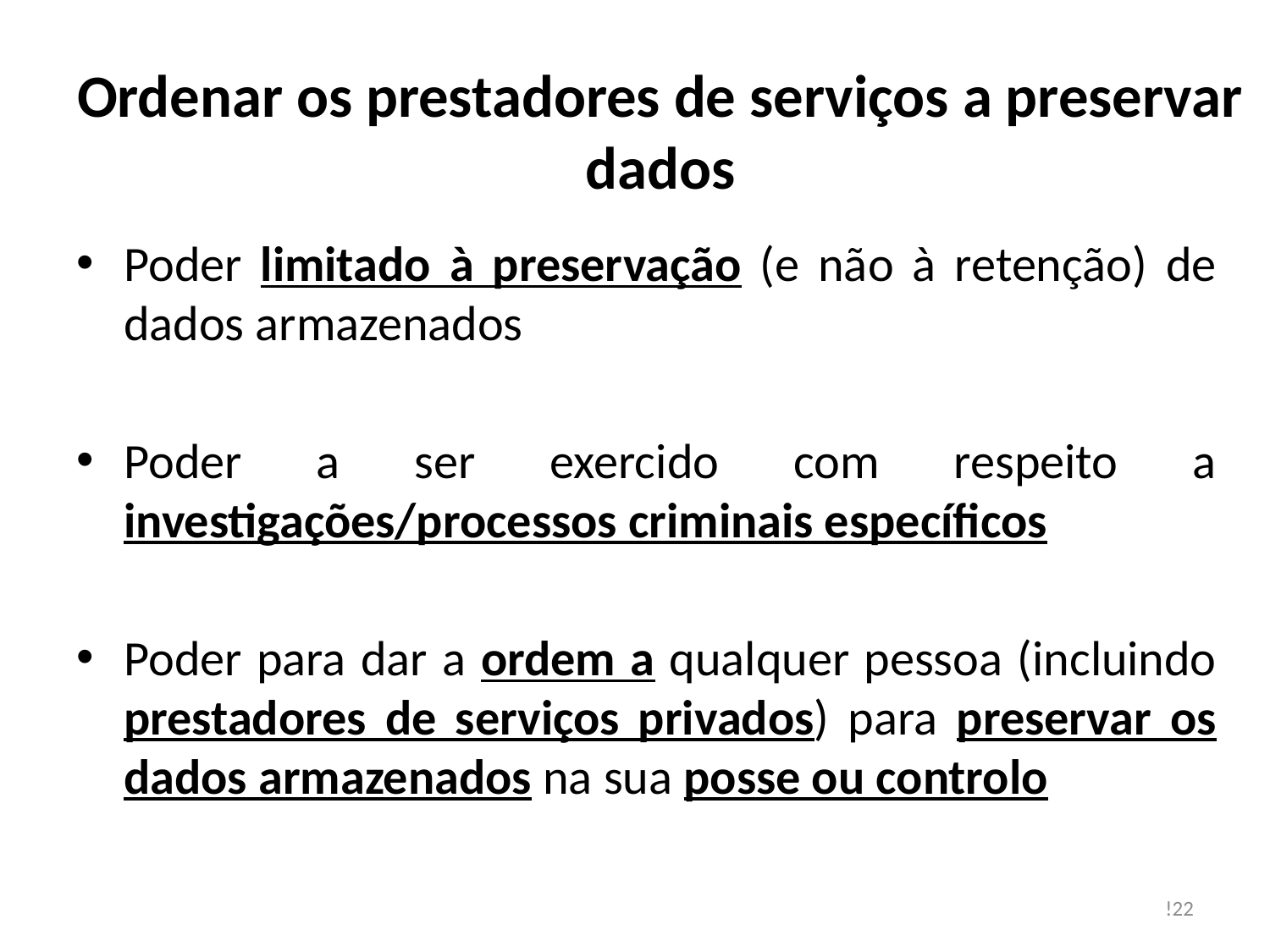

# Ordenar os prestadores de serviços a preservar dados
Poder limitado à preservação (e não à retenção) de dados armazenados

Poder a ser exercido com respeito a investigações/processos criminais específicos

Poder para dar a ordem a qualquer pessoa (incluindo prestadores de serviços privados) para preservar os dados armazenados na sua posse ou controlo
!22